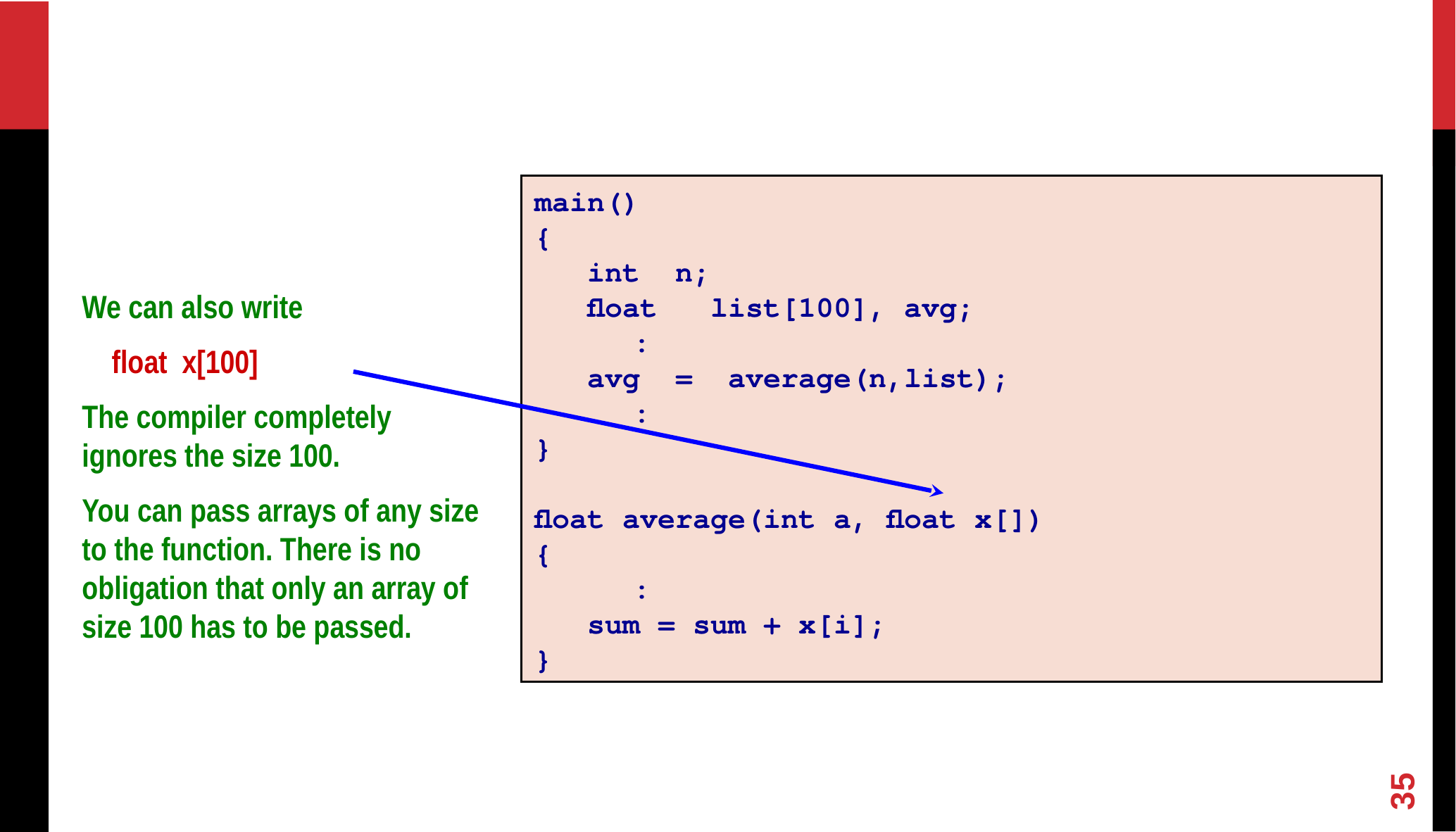

#
main()
{
   int  n;
   float   list[100], avg;
        :
   avg  =  average(n,list);
        :
}

float average(int a, float x[])
{
        :
   sum = sum + x[i];
}
We can also write
    float  x[100]
The compiler completely ignores the size 100.
You can pass arrays of any size to the function. There is no obligation that only an array of size 100 has to be passed.
35